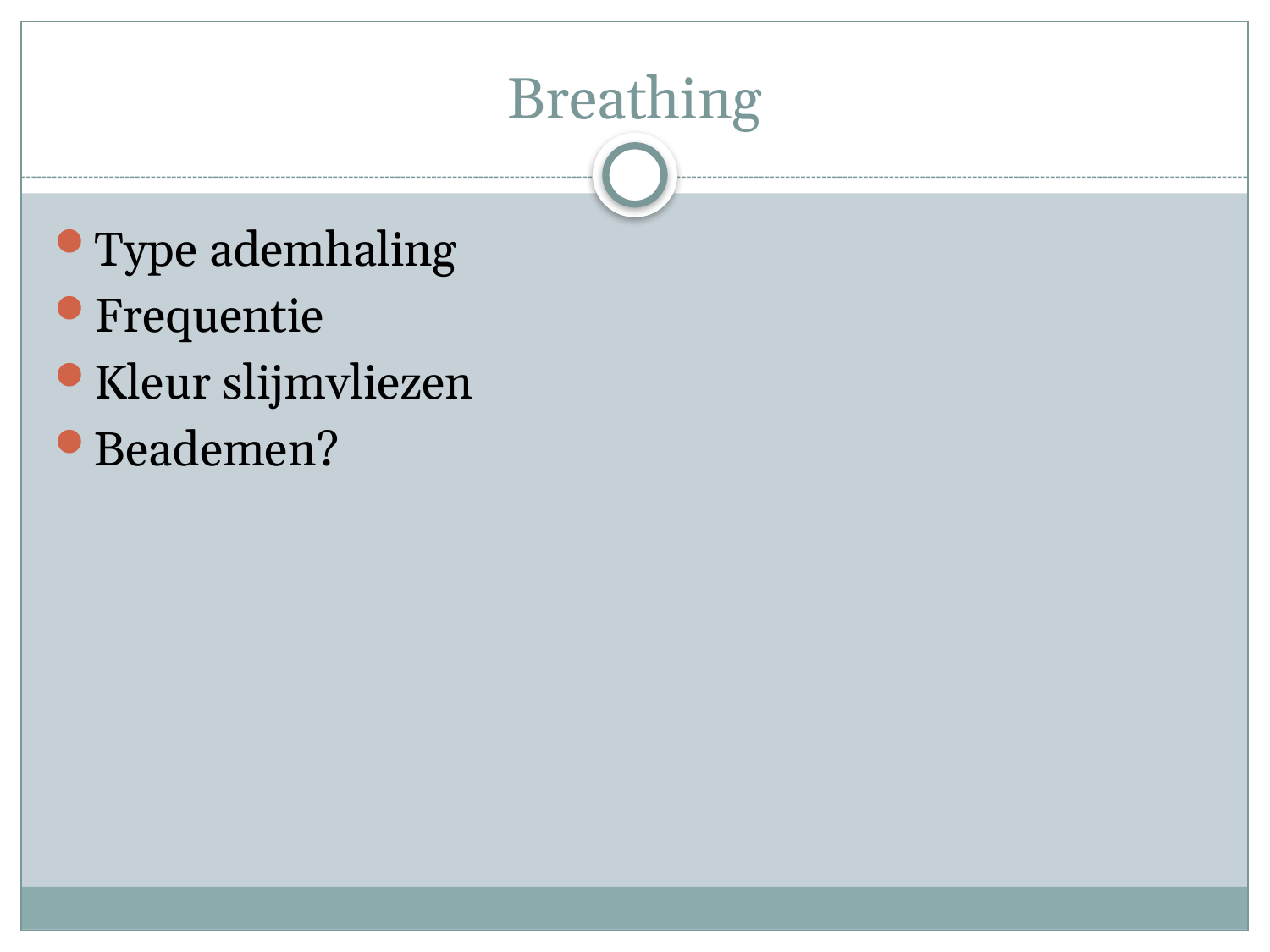

# Breathing
Type ademhaling
Frequentie
Kleur slijmvliezen
Beademen?